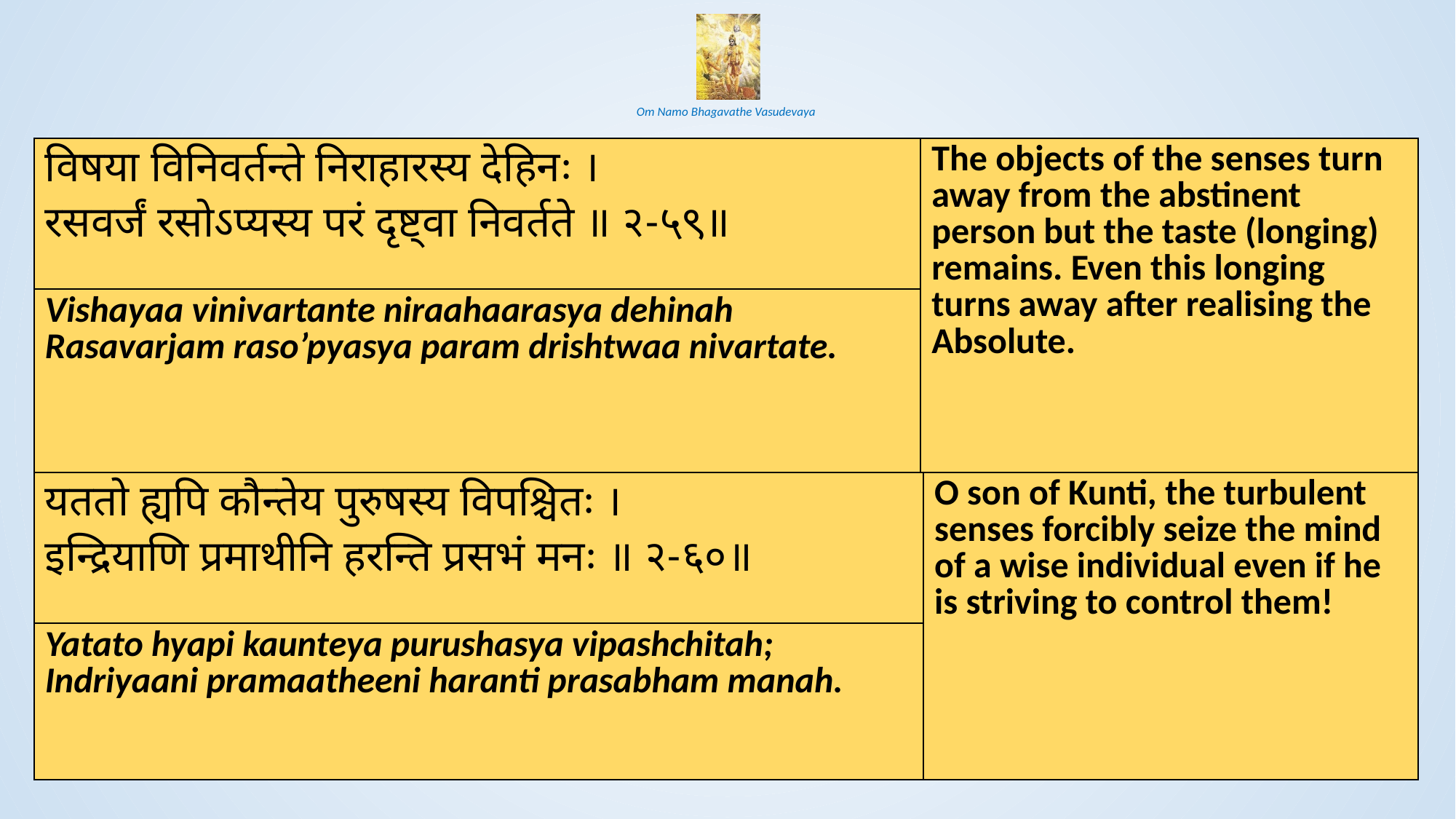

# Om Namo Bhagavathe Vasudevaya
| विषया विनिवर्तन्ते निराहारस्य देहिनः । रसवर्जं रसोऽप्यस्य परं दृष्ट्वा निवर्तते ॥ २-५९॥ | The objects of the senses turn away from the abstinent person but the taste (longing) remains. Even this longing turns away after realising the Absolute. |
| --- | --- |
| Vishayaa vinivartante niraahaarasya dehinah Rasavarjam raso’pyasya param drishtwaa nivartate. |  |
| यततो ह्यपि कौन्तेय पुरुषस्य विपश्चितः । इन्द्रियाणि प्रमाथीनि हरन्ति प्रसभं मनः ॥ २-६०॥ | O son of Kunti, the turbulent senses forcibly seize the mind of a wise individual even if he is striving to control them! |
| --- | --- |
| Yatato hyapi kaunteya purushasya vipashchitah; Indriyaani pramaatheeni haranti prasabham manah. |  |